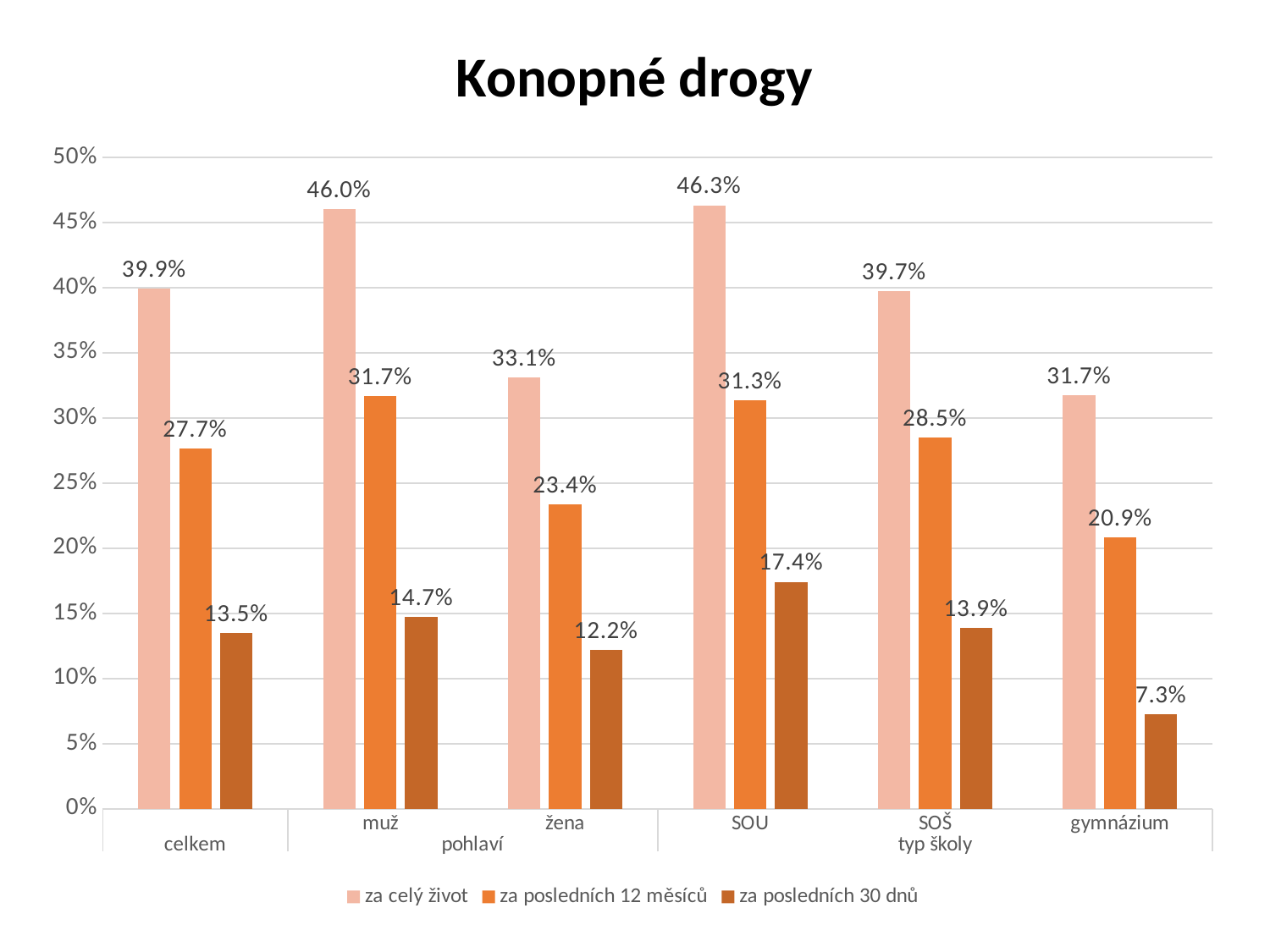

Konopné drogy

### Chart

| Category | za celý život | za posledních 12 měsíců | za posledních 30 dnů |
|---|---|---|---|
|  | 0.39907897363237876 | 0.2768322082643017 | 0.13481351244223505 |
| muž | 0.460123028419602 | 0.31692488456306295 | 0.1470557016770638 |
| žena | 0.33125543742968033 | 0.23356157179088632 | 0.1218530244193527 |
| SOU | 0.46323884976315877 | 0.3133947982321737 | 0.1741353964412216 |
| SOŠ | 0.39709709999367915 | 0.2851744329915427 | 0.13864680721306313 |
| gymnázium | 0.3173689410506827 | 0.20850566826705208 | 0.07278726408598761 |